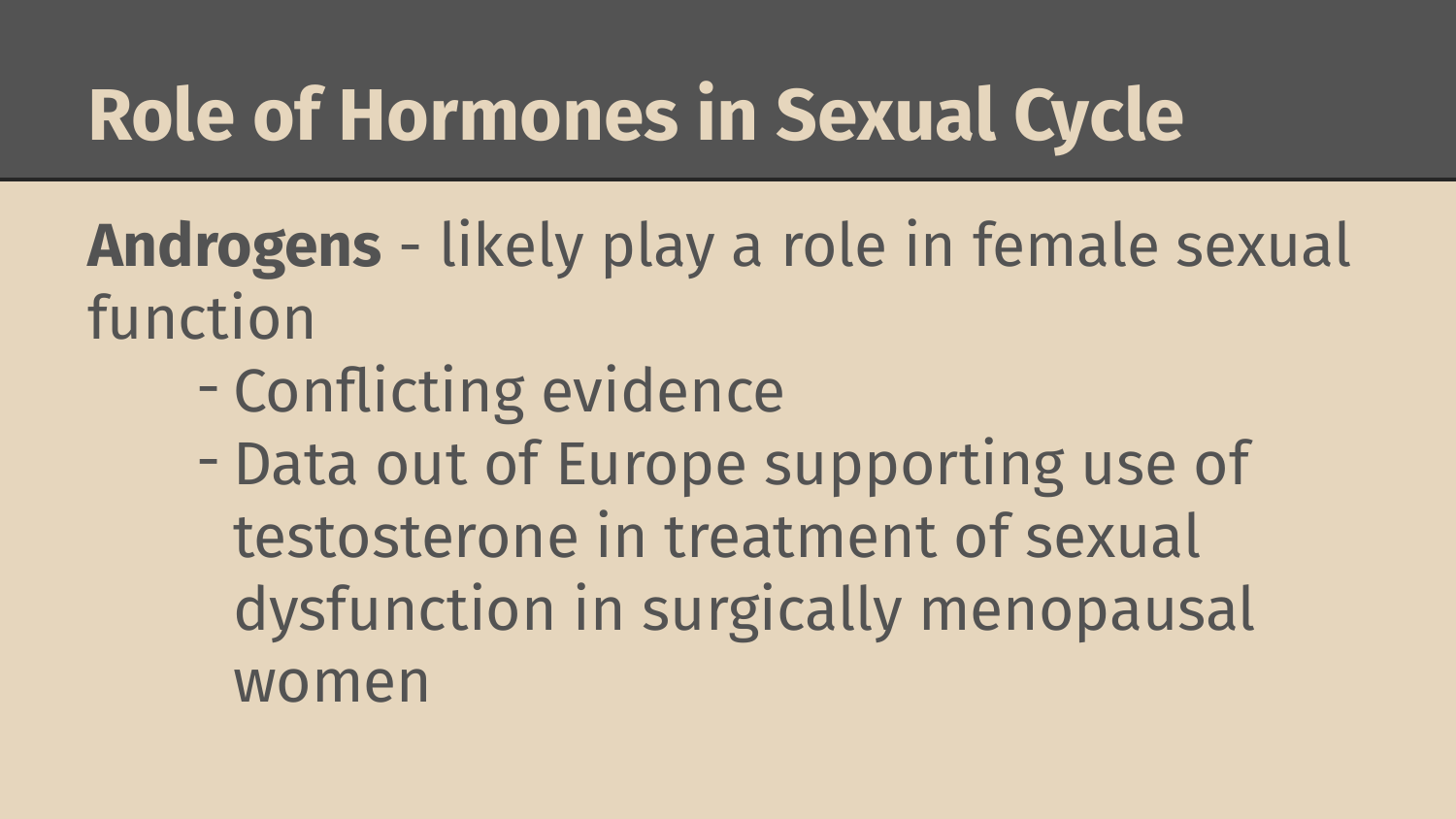

# Role of Hormones in Sexual Cycle
Androgens - likely play a role in female sexual function
Conflicting evidence
Data out of Europe supporting use of testosterone in treatment of sexual dysfunction in surgically menopausal women